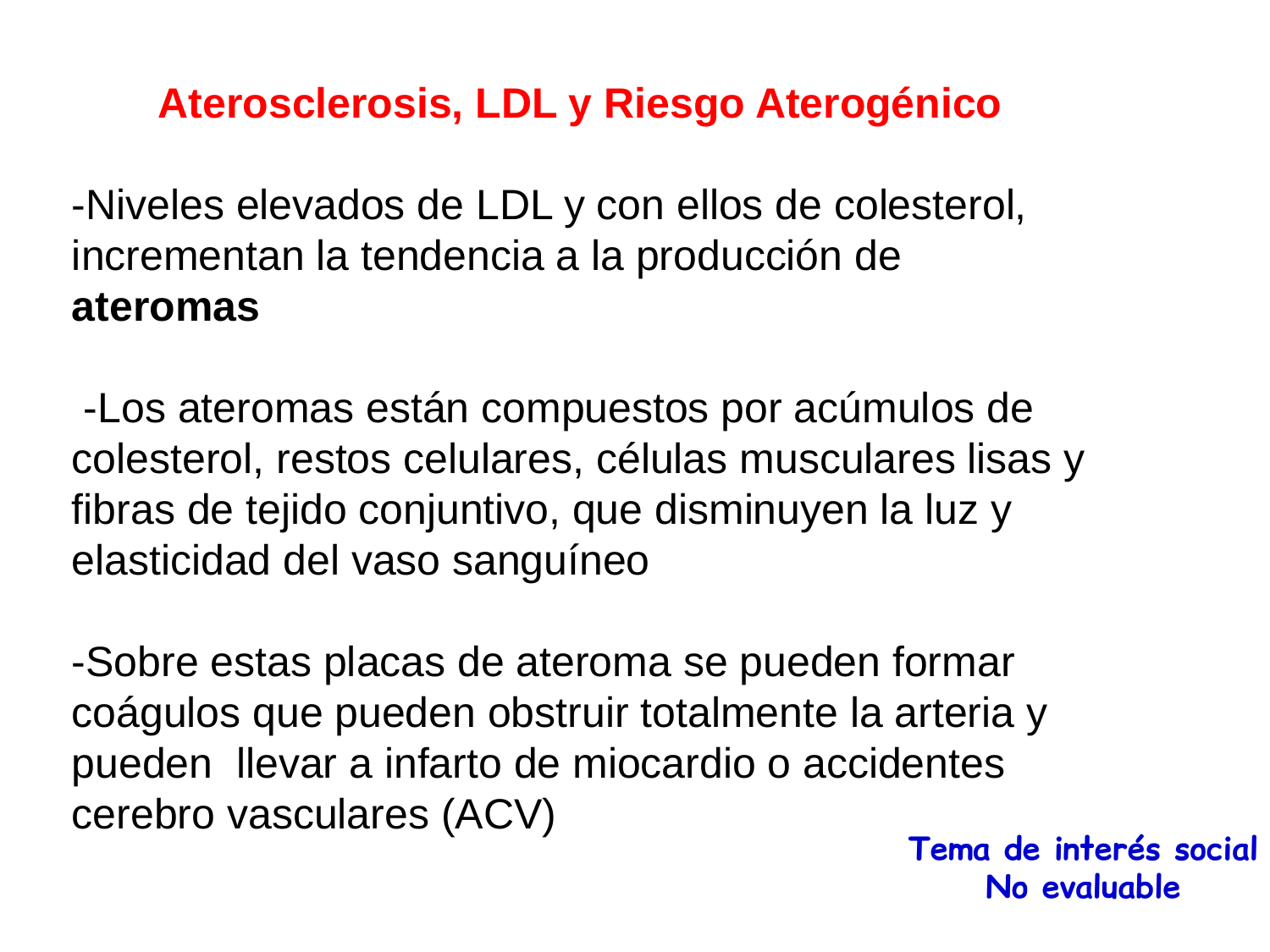

Aterosclerosis, LDL y Riesgo Aterogénico

-Niveles elevados de LDL y con ellos de colesterol, incrementan la tendencia a la producción de ateromas

 -Los ateromas están compuestos por acúmulos de colesterol, restos celulares, células musculares lisas y fibras de tejido conjuntivo, que disminuyen la luz y elasticidad del vaso sanguíneo

-Sobre estas placas de ateroma se pueden formar coágulos que pueden obstruir totalmente la arteria y pueden  llevar a infarto de miocardio o accidentes cerebro vasculares (ACV)
Tema de interés social
No evaluable